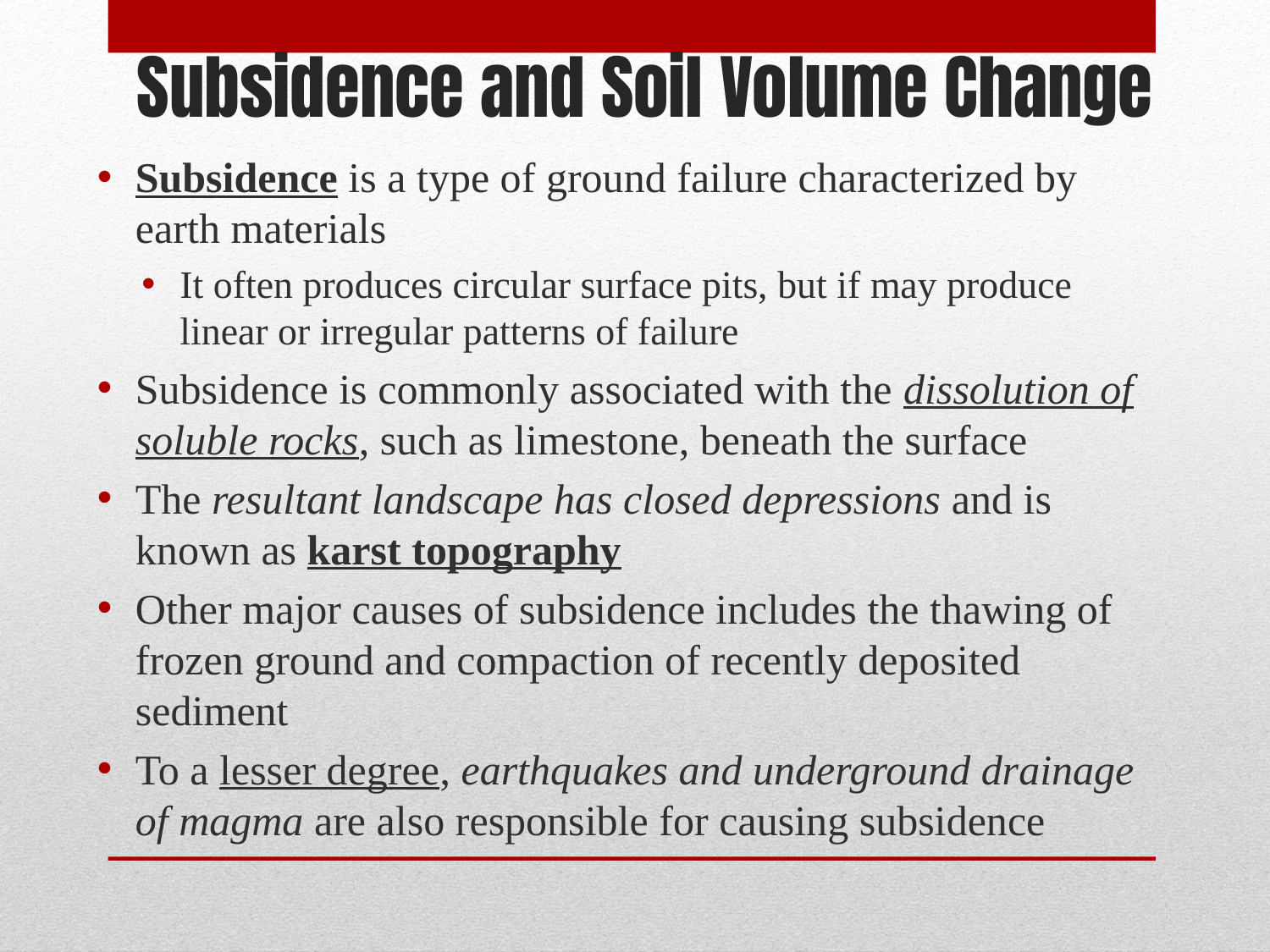

Subsidence and Soil Volume Change
Subsidence is a type of ground failure characterized by earth materials
It often produces circular surface pits, but if may produce linear or irregular patterns of failure
Subsidence is commonly associated with the dissolution of soluble rocks, such as limestone, beneath the surface
The resultant landscape has closed depressions and is known as karst topography
Other major causes of subsidence includes the thawing of frozen ground and compaction of recently deposited sediment
To a lesser degree, earthquakes and underground drainage of magma are also responsible for causing subsidence